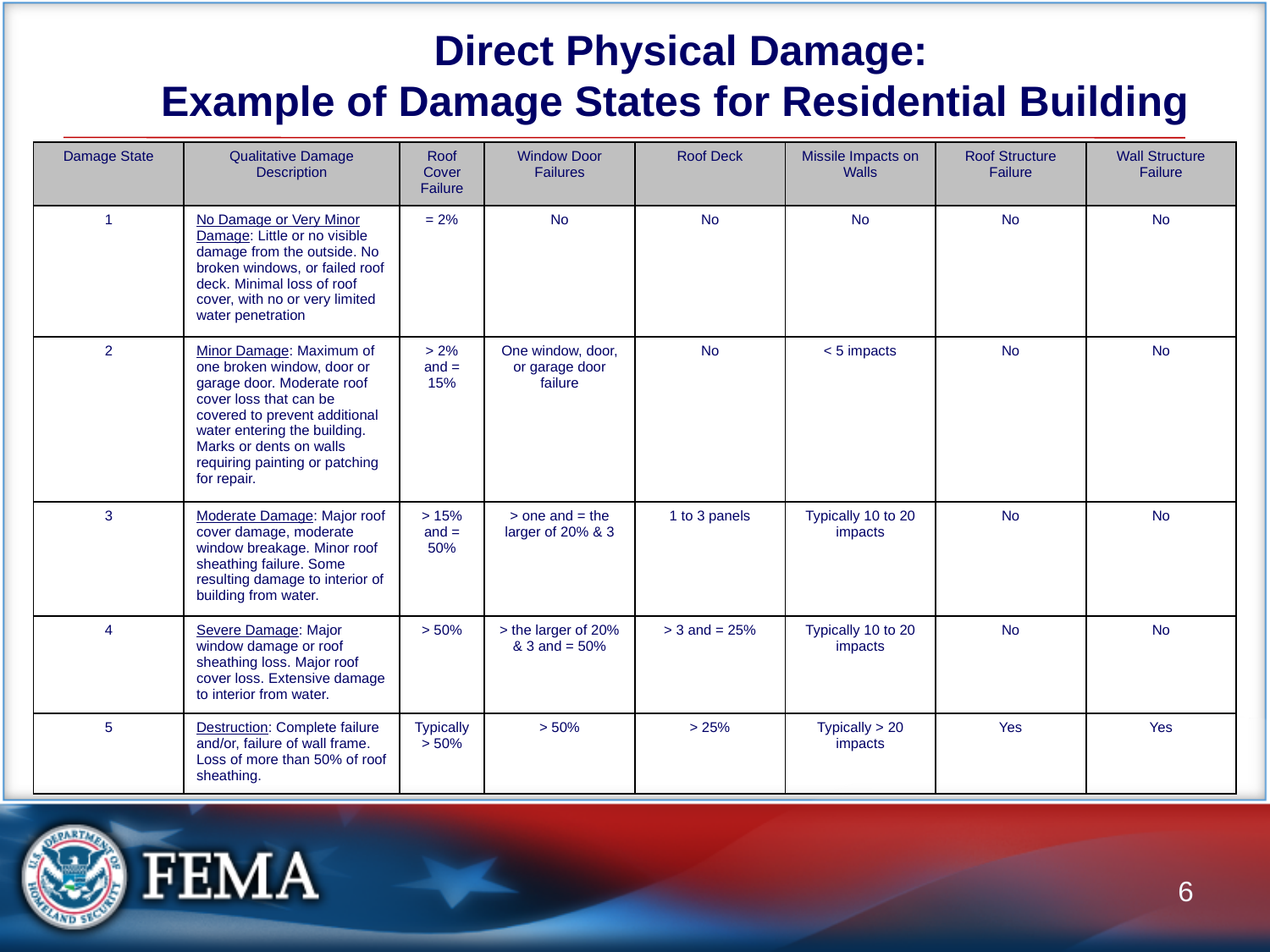

# Direct Physical Damage: Example of Damage States for Residential Building
| Damage State | Qualitative Damage Description | Roof Cover Failure | Window Door Failures | Roof Deck | Missile Impacts on Walls | Roof Structure Failure | Wall Structure Failure |
| --- | --- | --- | --- | --- | --- | --- | --- |
| 1 | No Damage or Very Minor Damage: Little or no visible damage from the outside. No broken windows, or failed roof deck. Minimal loss of roof cover, with no or very limited water penetration | = 2% | No | No | No | No | No |
| 2 | Minor Damage: Maximum of one broken window, door or garage door. Moderate roof cover loss that can be covered to prevent additional water entering the building. Marks or dents on walls requiring painting or patching for repair. | > 2% and = 15% | One window, door, or garage door failure | No | < 5 impacts | No | No |
| 3 | Moderate Damage: Major roof cover damage, moderate window breakage. Minor roof sheathing failure. Some resulting damage to interior of building from water. | > 15% and = 50% | > one and = the larger of 20% & 3 | 1 to 3 panels | Typically 10 to 20 impacts | No | No |
| 4 | Severe Damage: Major window damage or roof sheathing loss. Major roof cover loss. Extensive damage to interior from water. | > 50% | > the larger of 20% & 3 and = 50% | > 3 and = 25% | Typically 10 to 20 impacts | No | No |
| 5 | Destruction: Complete failure and/or, failure of wall frame. Loss of more than 50% of roof sheathing. | Typically > 50% | > 50% | > 25% | Typically > 20 impacts | Yes | Yes |
6